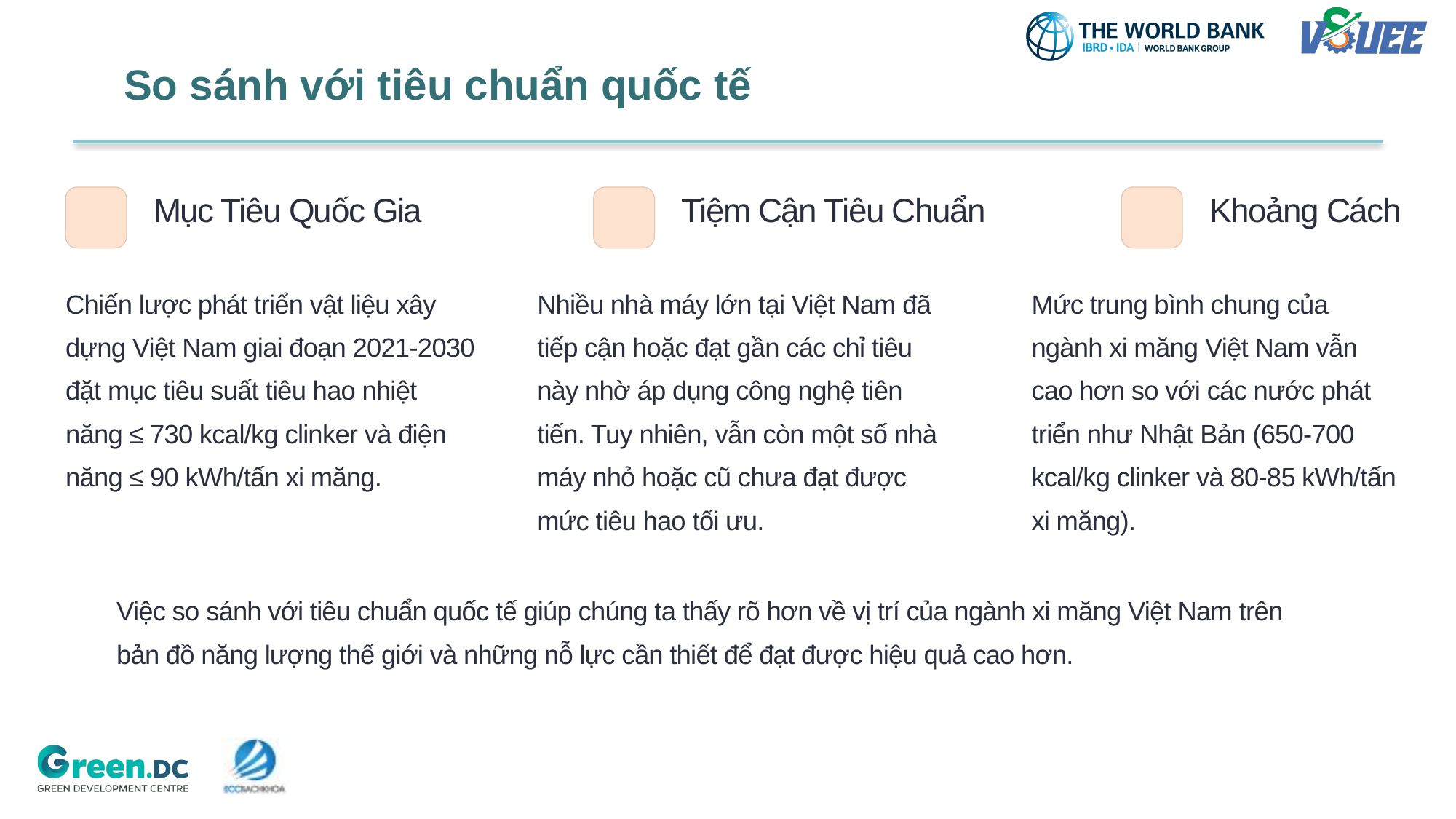

So sánh với tiêu chuẩn quốc tế

Mục Tiêu Quốc Gia

Tiệm Cận Tiêu Chuẩn

Khoảng Cách
Nhiều nhà máy lớn tại Việt Nam đã tiếp cận hoặc đạt gần các chỉ tiêu này nhờ áp dụng công nghệ tiên tiến. Tuy nhiên, vẫn còn một số nhà máy nhỏ hoặc cũ chưa đạt được mức tiêu hao tối ưu.
Mức trung bình chung của ngành xi măng Việt Nam vẫn cao hơn so với các nước phát triển như Nhật Bản (650-700 kcal/kg clinker và 80-85 kWh/tấn xi măng).
Chiến lược phát triển vật liệu xây dựng Việt Nam giai đoạn 2021-2030 đặt mục tiêu suất tiêu hao nhiệt năng ≤ 730 kcal/kg clinker và điện năng ≤ 90 kWh/tấn xi măng.
Việc so sánh với tiêu chuẩn quốc tế giúp chúng ta thấy rõ hơn về vị trí của ngành xi măng Việt Nam trên bản đồ năng lượng thế giới và những nỗ lực cần thiết để đạt được hiệu quả cao hơn.